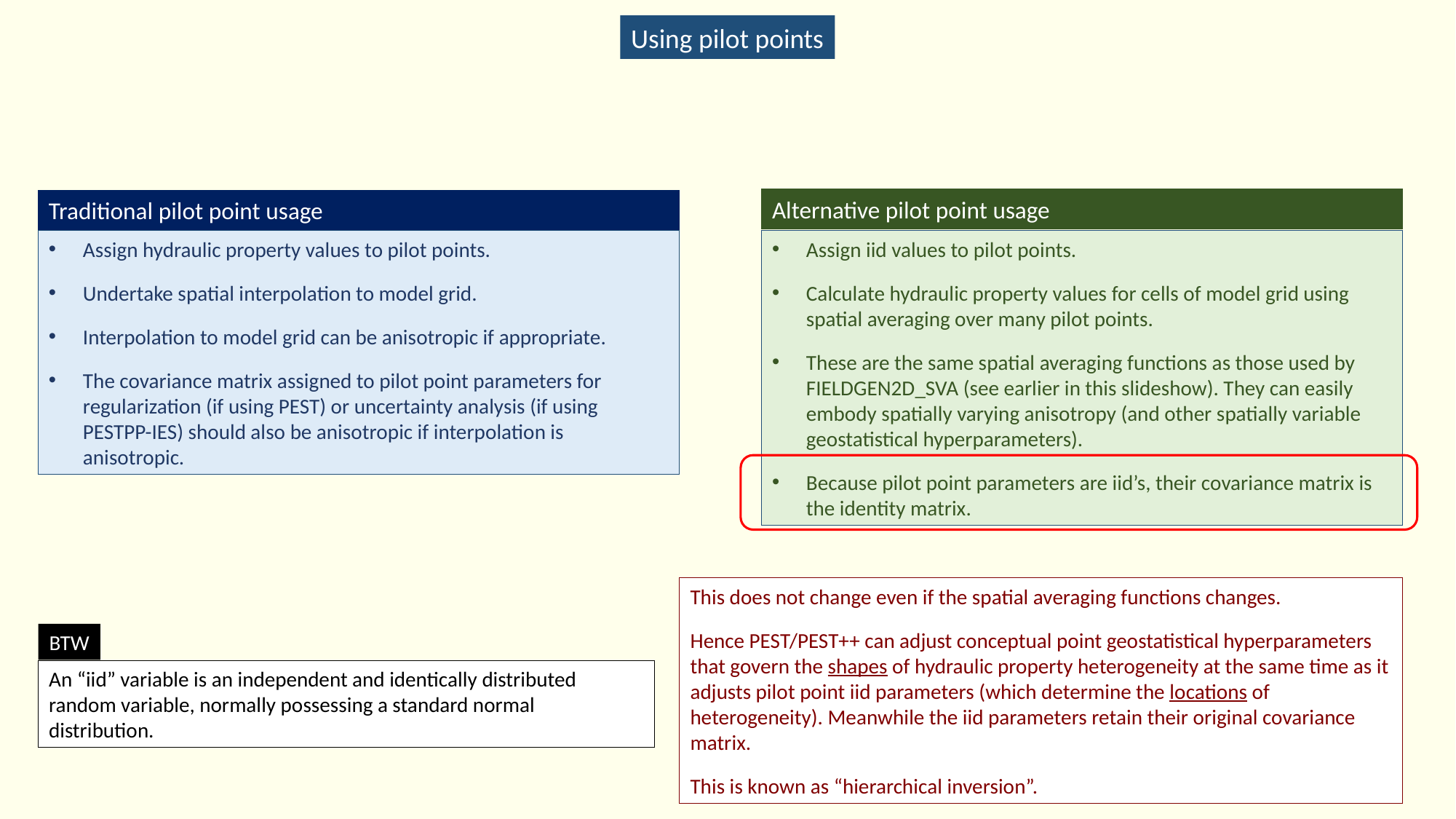

Using pilot points
Alternative pilot point usage
Traditional pilot point usage
Assign hydraulic property values to pilot points.
Undertake spatial interpolation to model grid.
Interpolation to model grid can be anisotropic if appropriate.
The covariance matrix assigned to pilot point parameters for regularization (if using PEST) or uncertainty analysis (if using PESTPP-IES) should also be anisotropic if interpolation is anisotropic.
Assign iid values to pilot points.
Calculate hydraulic property values for cells of model grid using spatial averaging over many pilot points.
These are the same spatial averaging functions as those used by FIELDGEN2D_SVA (see earlier in this slideshow). They can easily embody spatially varying anisotropy (and other spatially variable geostatistical hyperparameters).
Because pilot point parameters are iid’s, their covariance matrix is the identity matrix.

This does not change even if the spatial averaging functions changes.
Hence PEST/PEST++ can adjust conceptual point geostatistical hyperparameters that govern the shapes of hydraulic property heterogeneity at the same time as it adjusts pilot point iid parameters (which determine the locations of heterogeneity). Meanwhile the iid parameters retain their original covariance matrix.
This is known as “hierarchical inversion”.
BTW
An “iid” variable is an independent and identically distributed random variable, normally possessing a standard normal distribution.